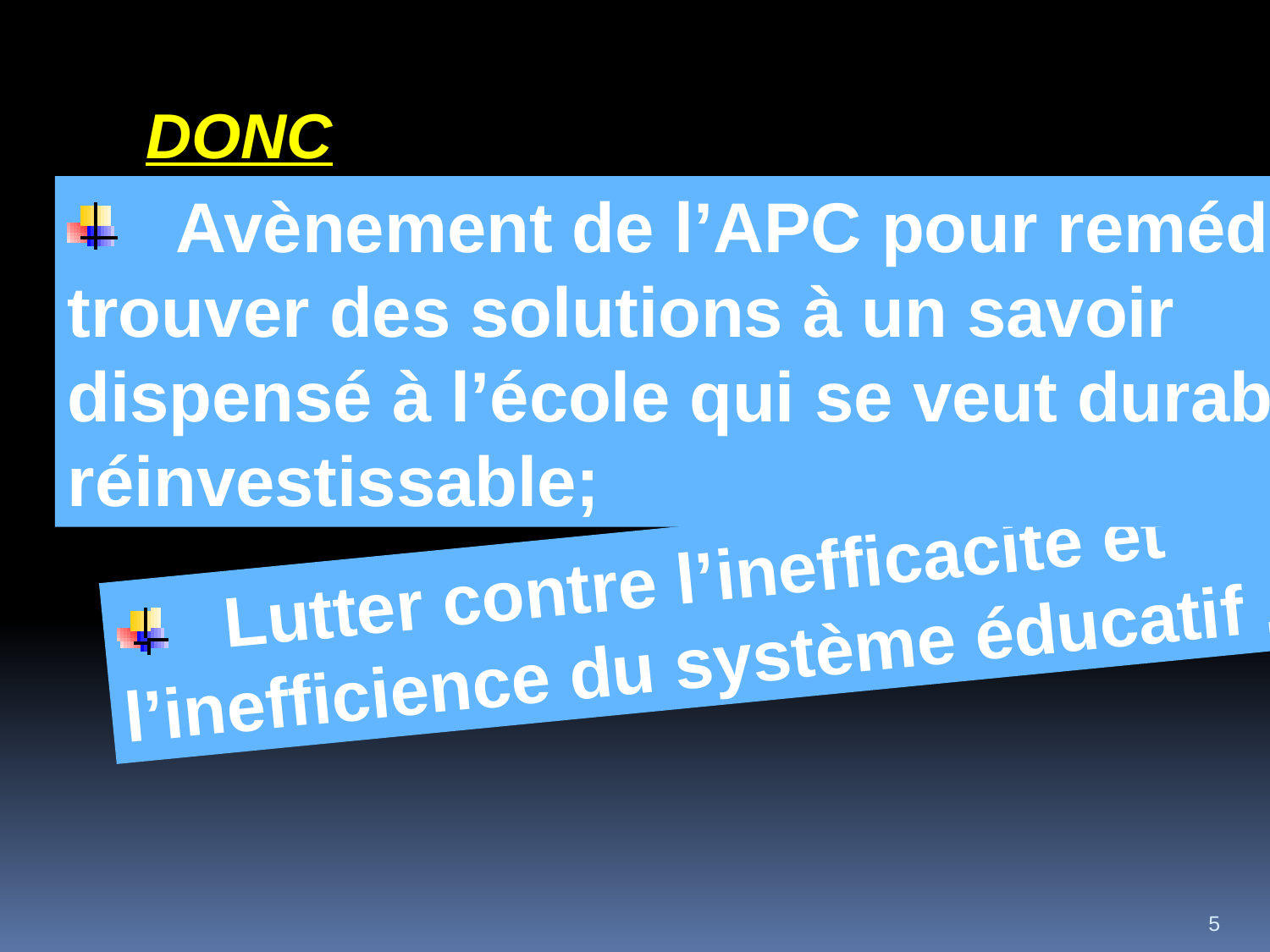

DONC
   Avènement de l’APC pour remédier et trouver des solutions à un savoir dispensé à l’école qui se veut durable et réinvestissable;
   Lutter contre l’inefficacité et l’inefficience du système éducatif .
5